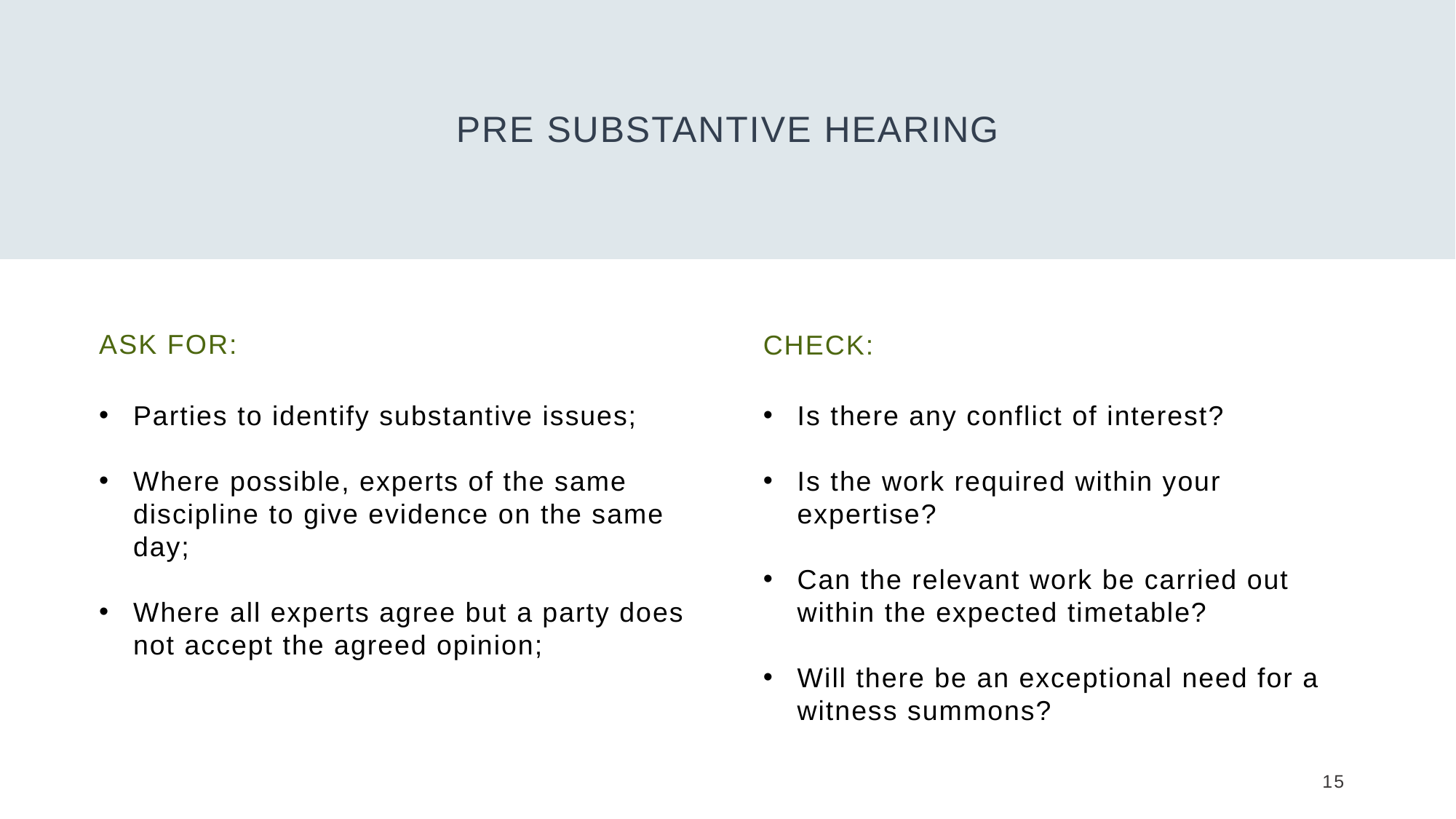

# Pre substantive hearing
Ask for:
Check:
Parties to identify substantive issues;

Where possible, experts of the same discipline to give evidence on the same day;

Where all experts agree but a party does not accept the agreed opinion;
Is there any conflict of interest?

Is the work required within your expertise?

Can the relevant work be carried out within the expected timetable?

Will there be an exceptional need for a witness summons?
15